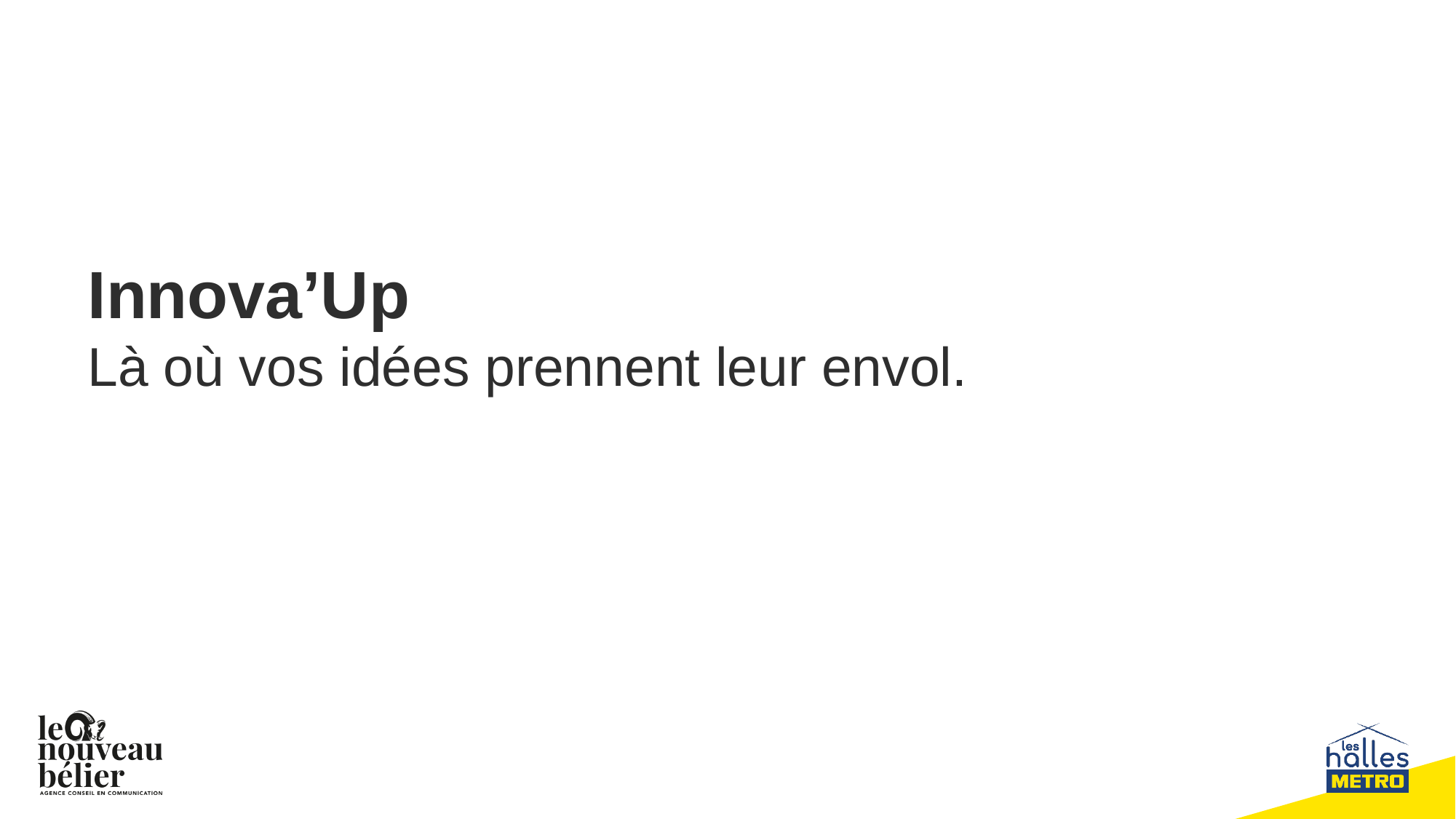

# Innova’Up Là où vos idées prennent leur envol.